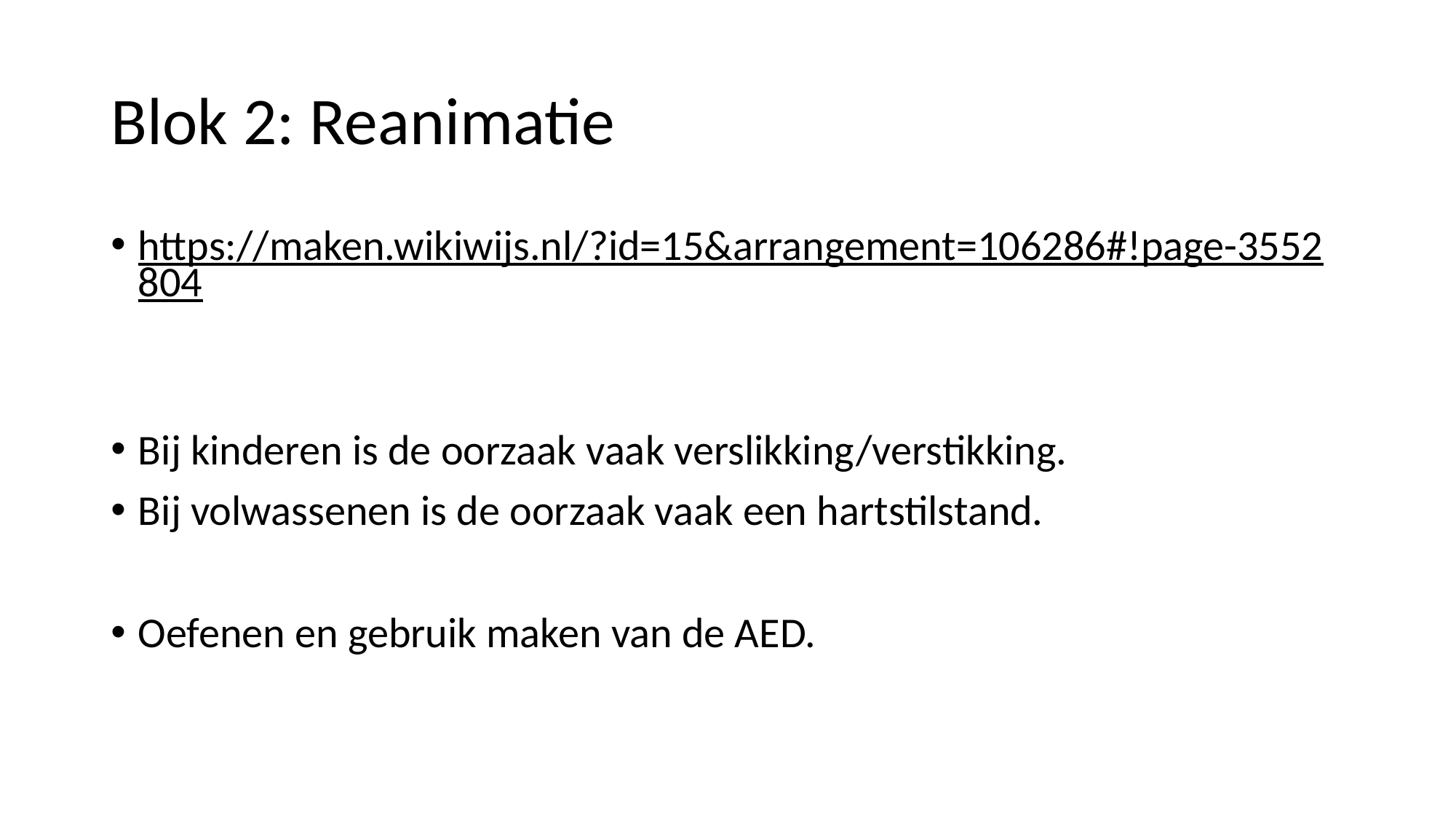

# Blok 2: Reanimatie
https://maken.wikiwijs.nl/?id=15&arrangement=106286#!page-3552804

Bij kinderen is de oorzaak vaak verslikking/verstikking.
Bij volwassenen is de oorzaak vaak een hartstilstand.

Oefenen en gebruik maken van de AED.